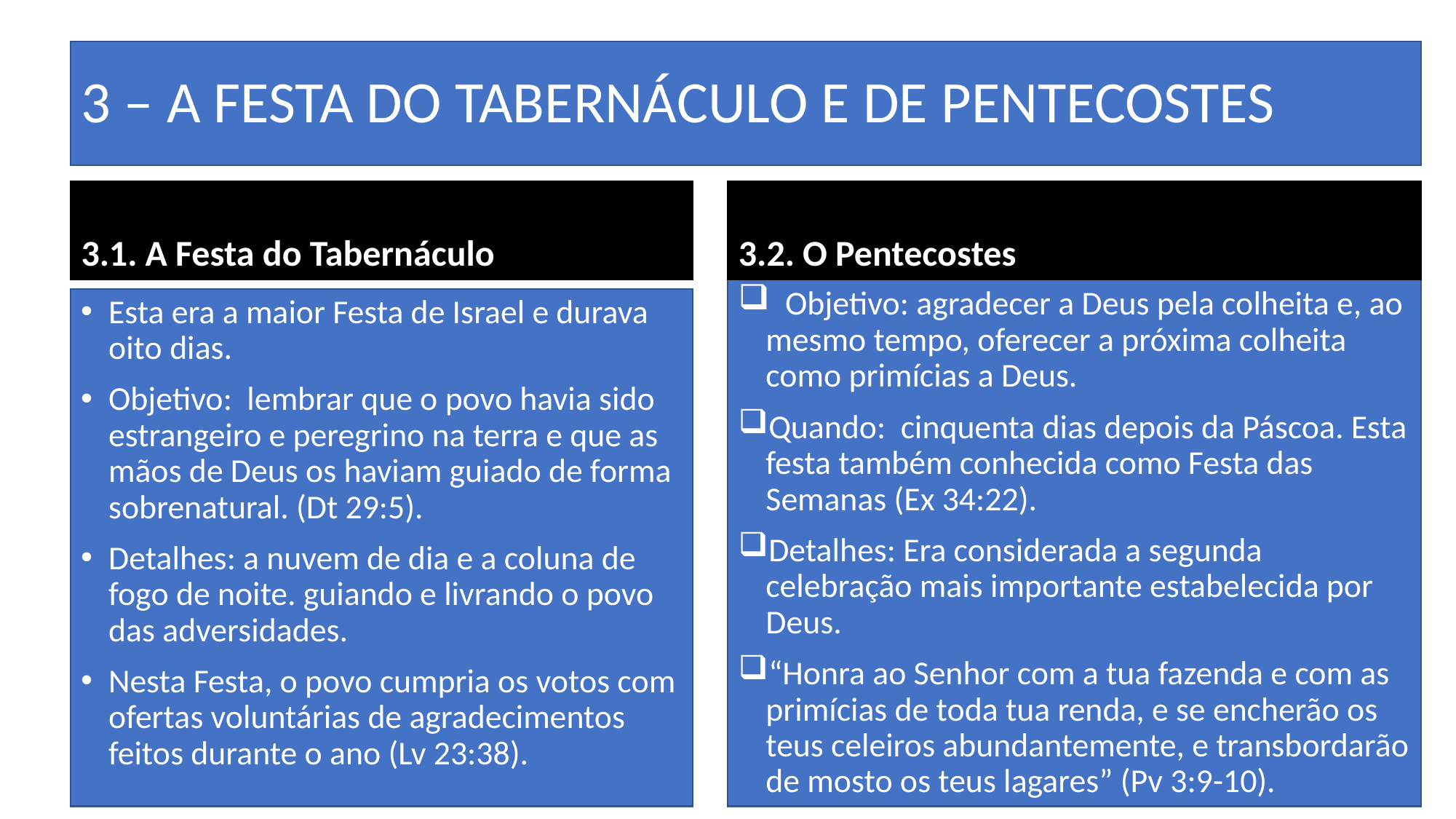

# 3 – A FESTA DO TABERNÁCULO E DE PENTECOSTES
3.1. A Festa do Tabernáculo
3.2. O Pentecostes
  Objetivo: agradecer a Deus pela colheita e, ao mesmo tempo, oferecer a próxima colheita como primícias a Deus.
Quando:  cinquenta dias depois da Páscoa. Esta festa também conhecida como Festa das Semanas (Ex 34:22).
Detalhes: Era considerada a segunda celebração mais importante estabelecida por Deus.
“Honra ao Senhor com a tua fazenda e com as primícias de toda tua renda, e se encherão os teus celeiros abundantemente, e transbordarão de mosto os teus lagares” (Pv 3:9-10).
Esta era a maior Festa de Israel e durava oito dias.
Objetivo:  lembrar que o povo havia sido estrangeiro e peregrino na terra e que as mãos de Deus os haviam guiado de forma sobrenatural. (Dt 29:5).
Detalhes: a nuvem de dia e a coluna de fogo de noite. guiando e livrando o povo das adversidades.
Nesta Festa, o povo cumpria os votos com ofertas voluntárias de agradecimentos feitos durante o ano (Lv 23:38).